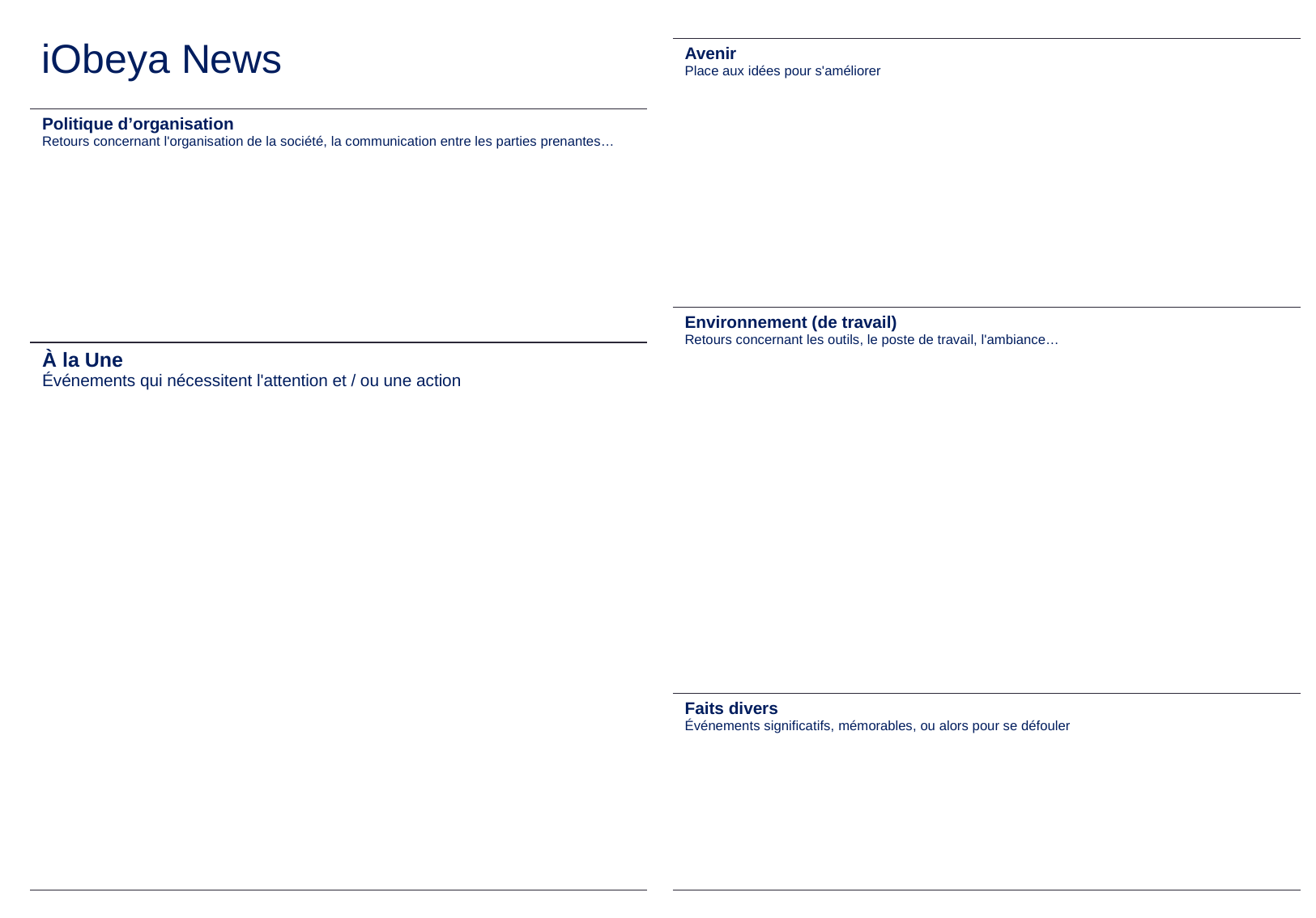

iObeya News
| Avenir Place aux idées pour s'améliorer |
| --- |
| Environnement (de travail) Retours concernant les outils, le poste de travail, l'ambiance… |
| Faits divers Événements significatifs, mémorables, ou alors pour se défouler |
| Politique d’organisation Retours concernant l'organisation de la société, la communication entre les parties prenantes… |
| --- |
| À la Une Événements qui nécessitent l'attention et / ou une action |